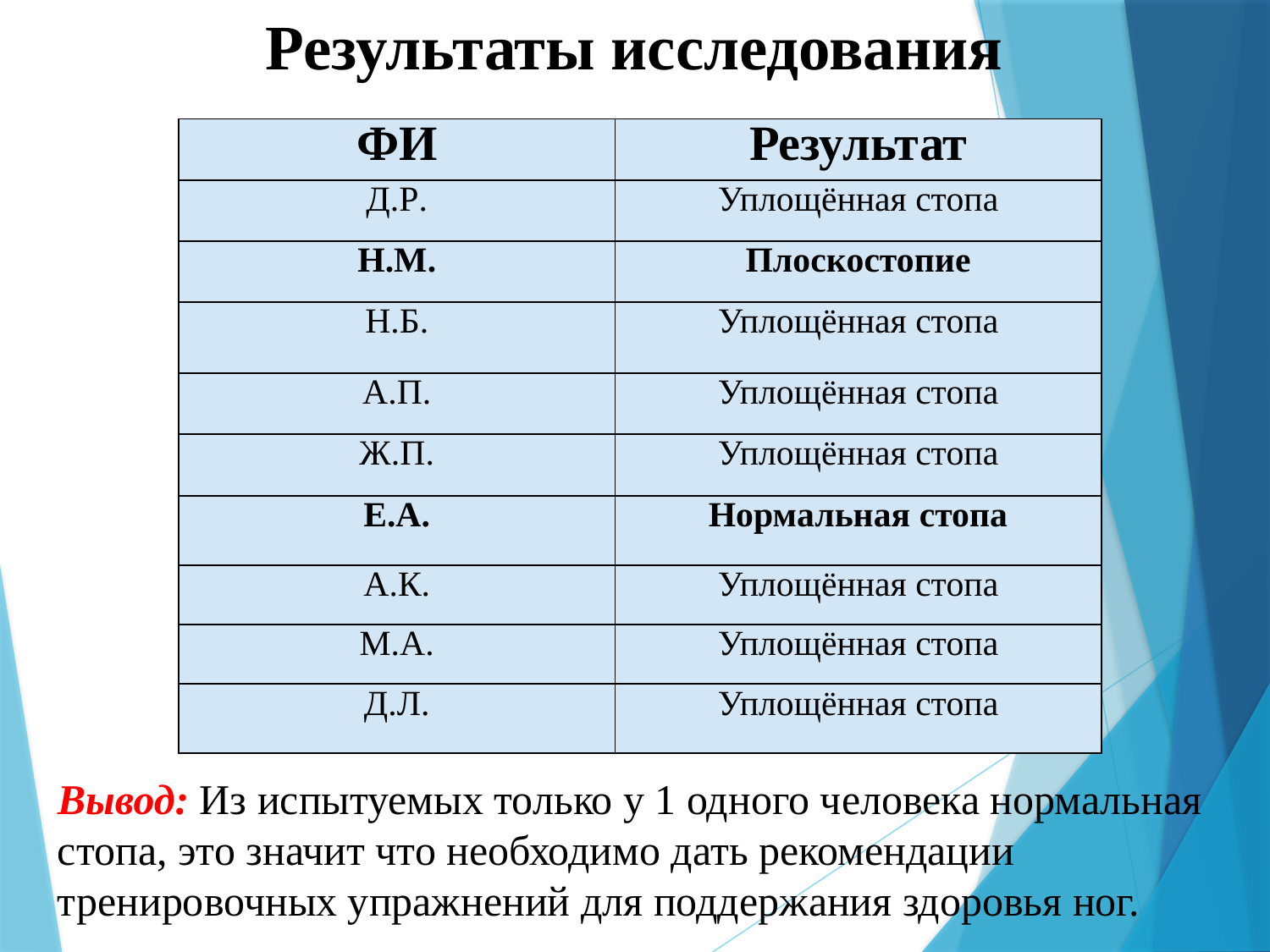

Результаты исследования
| ФИ | Результат |
| --- | --- |
| Д.Р. | Уплощённая стопа |
| Н.М. | Плоскостопие |
| Н.Б. | Уплощённая стопа |
| А.П. | Уплощённая стопа |
| Ж.П. | Уплощённая стопа |
| Е.А. | Нормальная стопа |
| А.К. | Уплощённая стопа |
| М.А. | Уплощённая стопа |
| Д.Л. | Уплощённая стопа |
Вывод: Из испытуемых только у 1 одного человека нормальная стопа, это значит что необходимо дать рекомендации тренировочных упражнений для поддержания здоровья ног.